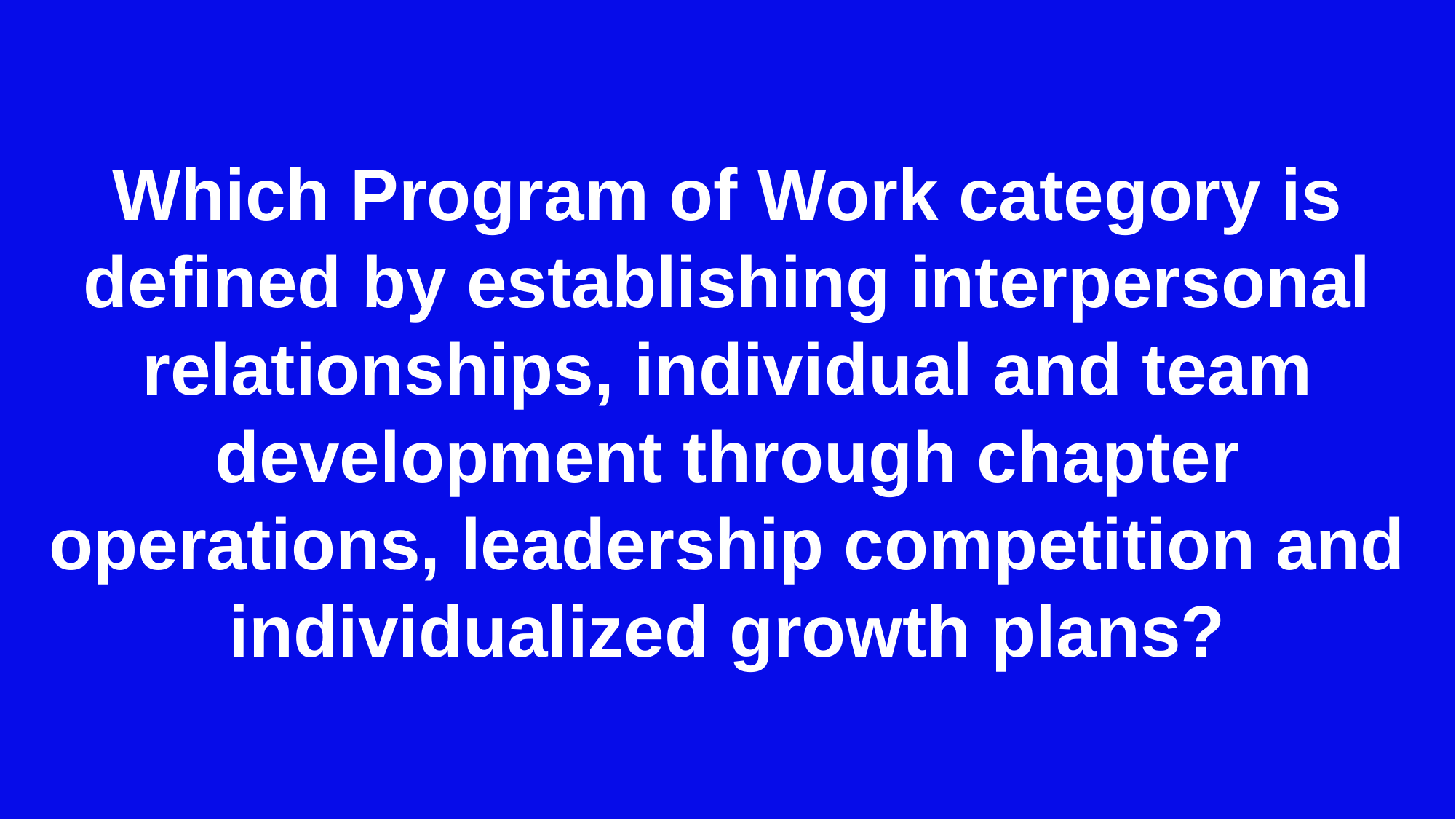

Which Program of Work category is defined by establishing interpersonal relationships, individual and team development through chapter operations, leadership competition and individualized growth plans?